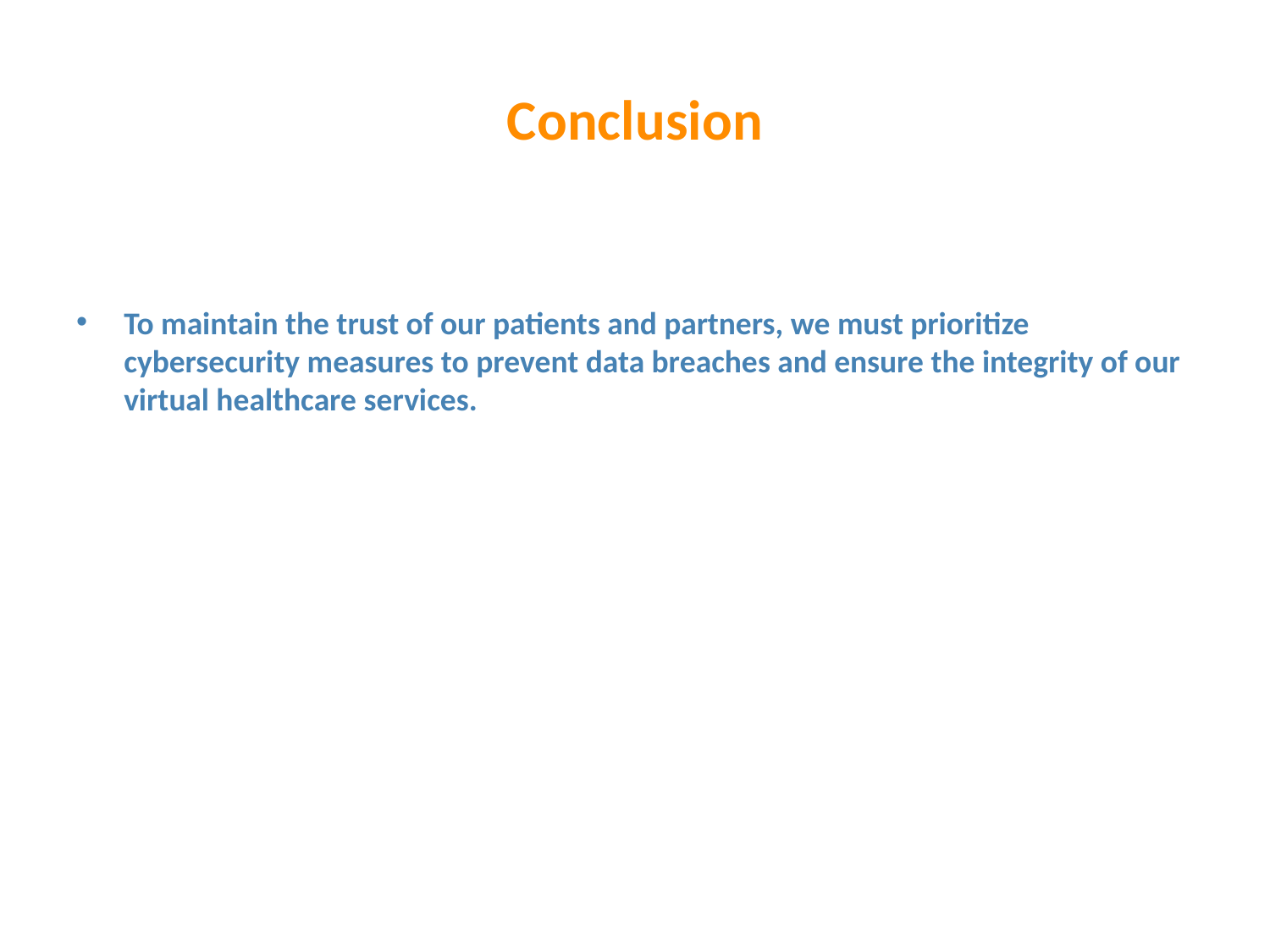

# Conclusion

To maintain the trust of our patients and partners, we must prioritize cybersecurity measures to prevent data breaches and ensure the integrity of our virtual healthcare services.